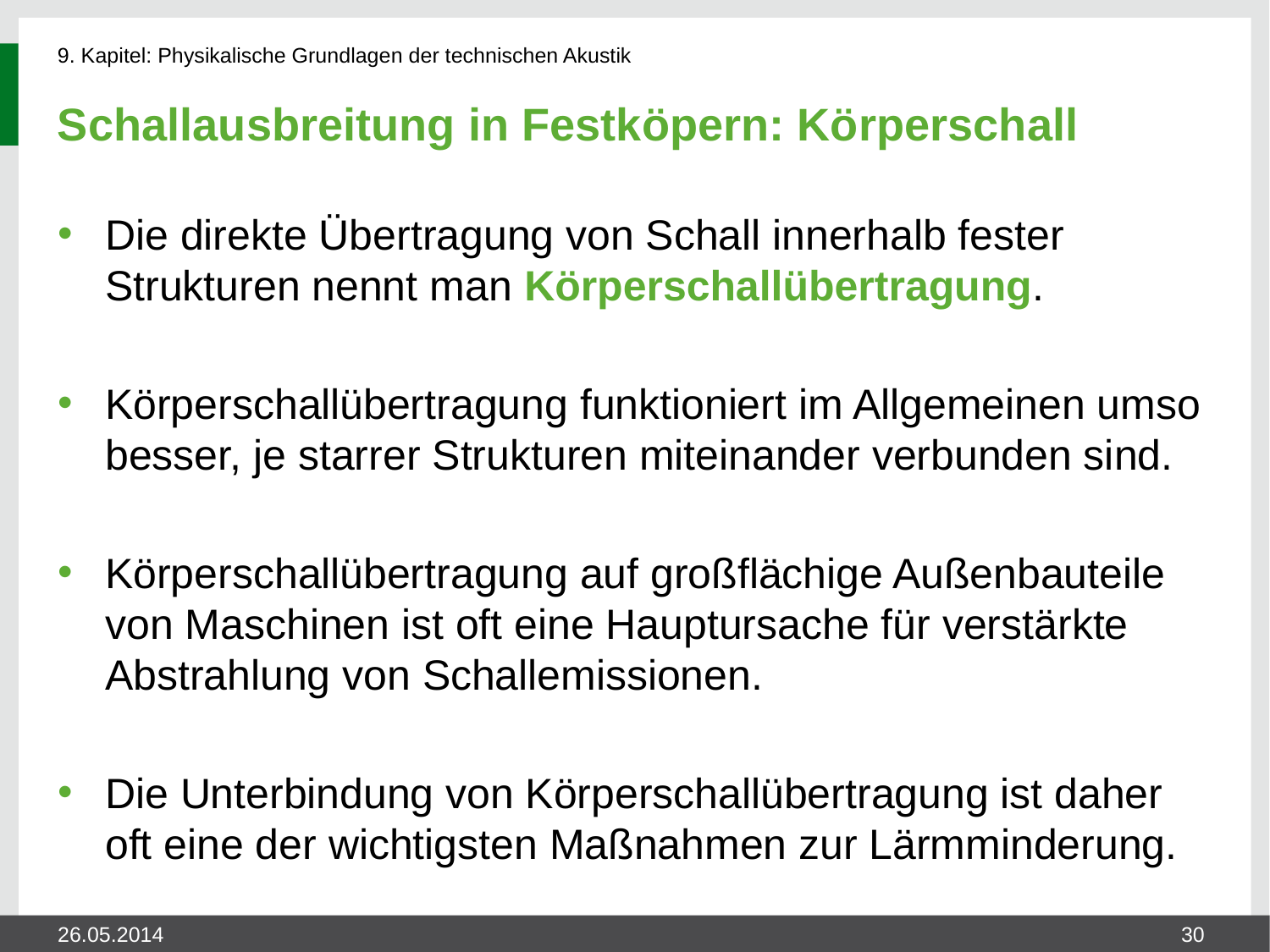

# Schallausbreitung in Festköpern: Körperschall
Die direkte Übertragung von Schall innerhalb fester Strukturen nennt man Körperschallübertragung.

Körperschallübertragung funktioniert im Allgemeinen umso besser, je starrer Strukturen miteinander verbunden sind.

Körperschallübertragung auf großflächige Außenbauteile von Maschinen ist oft eine Hauptursache für verstärkte Abstrahlung von Schallemissionen.

Die Unterbindung von Körperschallübertragung ist daher oft eine der wichtigsten Maßnahmen zur Lärmminderung.
26.05.2014
30